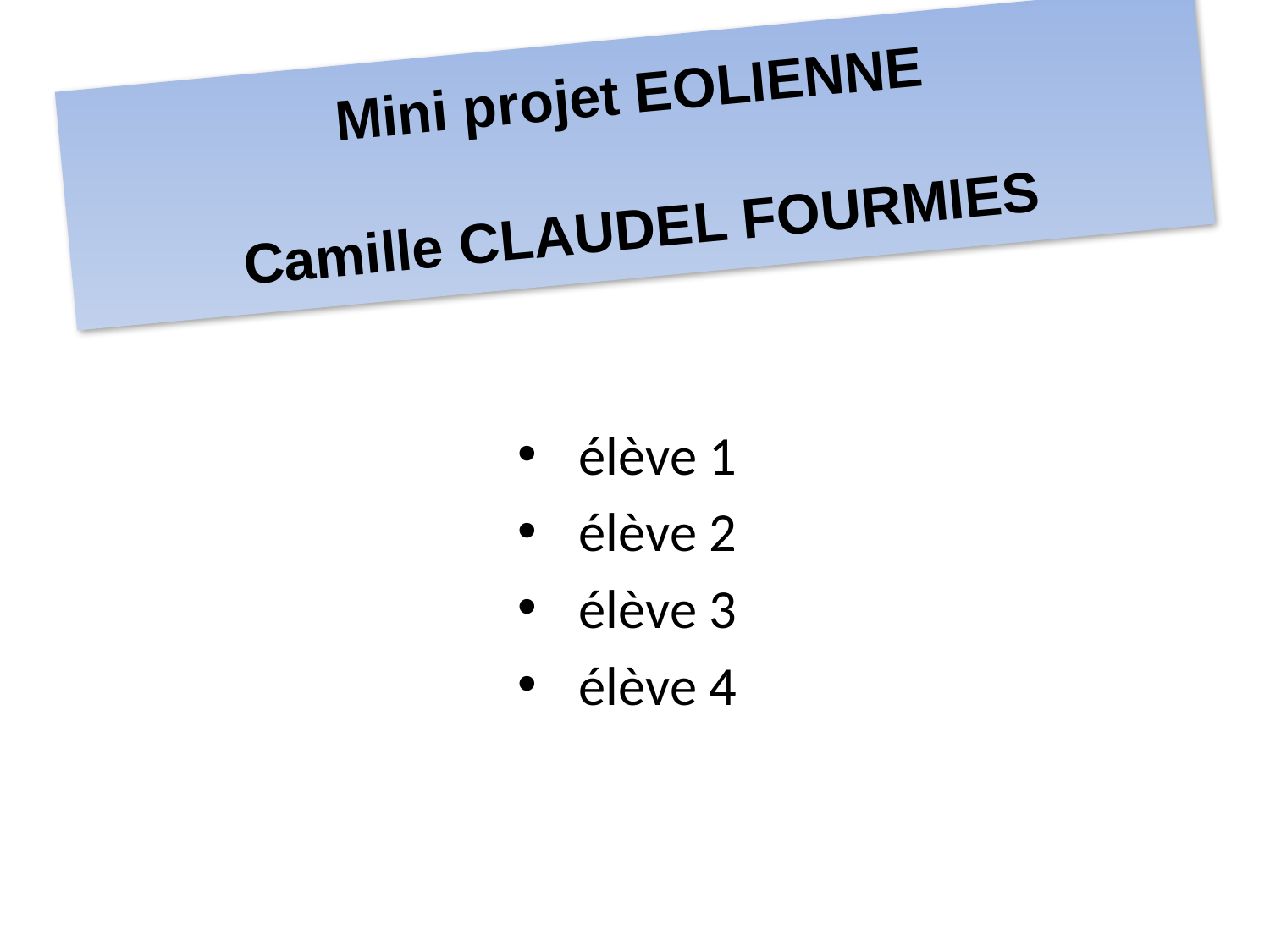

# Mini projet EOLIENNE Camille CLAUDEL FOURMIES

élève 1
élève 2
élève 3
élève 4